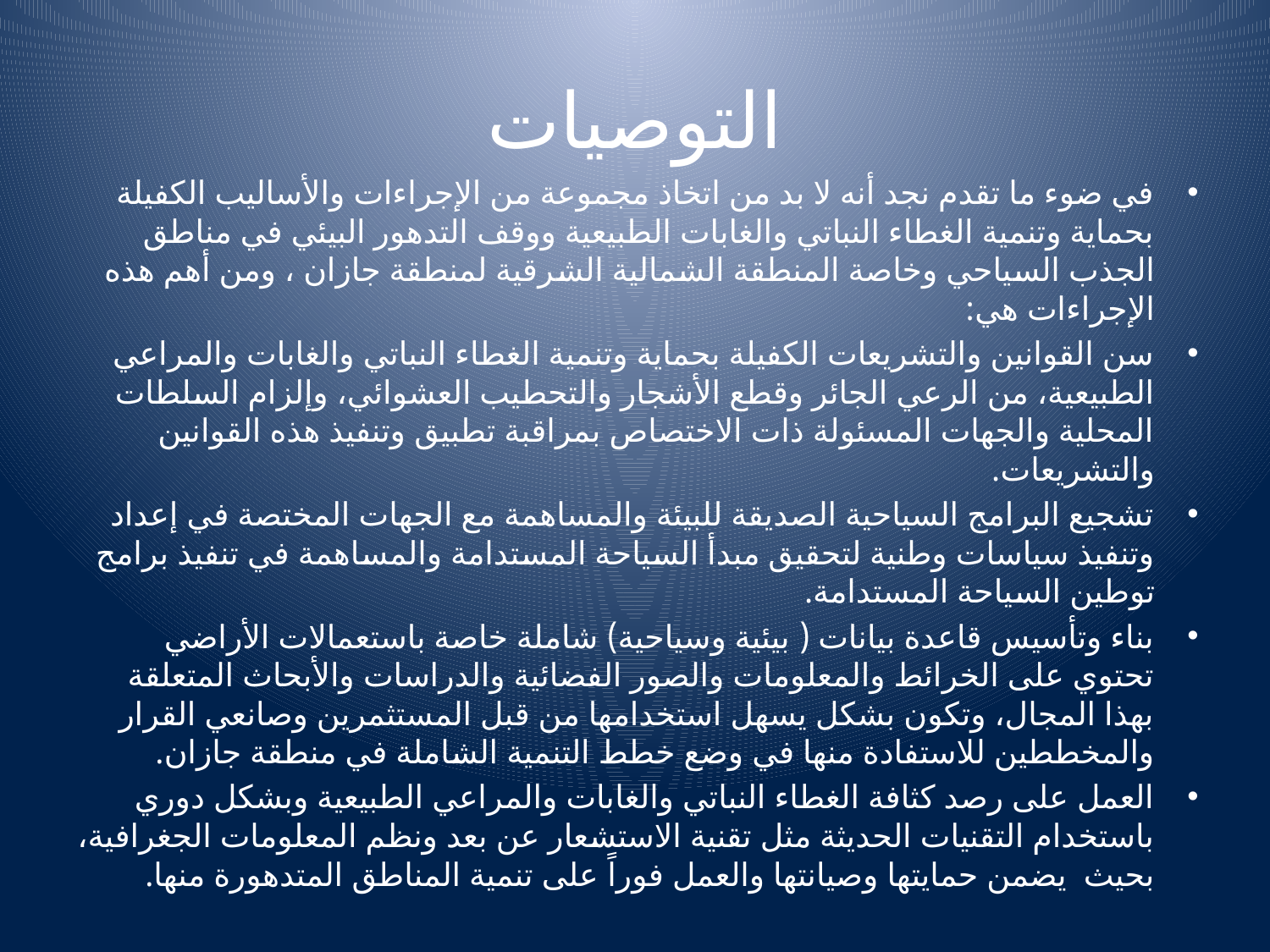

# التوصيات
في ضوء ما تقدم نجد أنه لا بد من اتخاذ مجموعة من الإجراءات والأساليب الكفيلة بحماية وتنمية الغطاء النباتي والغابات الطبيعية ووقف التدهور البيئي في مناطق الجذب السياحي وخاصة المنطقة الشمالية الشرقية لمنطقة جازان ، ومن أهم هذه الإجراءات هي:
سن القوانين والتشريعات الكفيلة بحماية وتنمية الغطاء النباتي والغابات والمراعي الطبيعية، من الرعي الجائر وقطع الأشجار والتحطيب العشوائي، وإلزام السلطات المحلية والجهات المسئولة ذات الاختصاص بمراقبة تطبيق وتنفيذ هذه القوانين والتشريعات.
تشجيع البرامج السياحية الصديقة للبيئة والمساهمة مع الجهات المختصة في إعداد وتنفيذ سياسات وطنية لتحقيق مبدأ السياحة المستدامة والمساهمة في تنفيذ برامج توطين السياحة المستدامة.
بناء وتأسيس قاعدة بيانات ( بيئية وسياحية) شاملة خاصة باستعمالات الأراضي تحتوي على الخرائط والمعلومات والصور الفضائية والدراسات والأبحاث المتعلقة بهذا المجال، وتكون بشكل يسهل استخدامها من قبل المستثمرين وصانعي القرار والمخططين للاستفادة منها في وضع خطط التنمية الشاملة في منطقة جازان.
العمل على رصد كثافة الغطاء النباتي والغابات والمراعي الطبيعية وبشكل دوري باستخدام التقنيات الحديثة مثل تقنية الاستشعار عن بعد ونظم المعلومات الجغرافية، بحيث  يضمن حمايتها وصيانتها والعمل فوراً على تنمية المناطق المتدهورة منها.